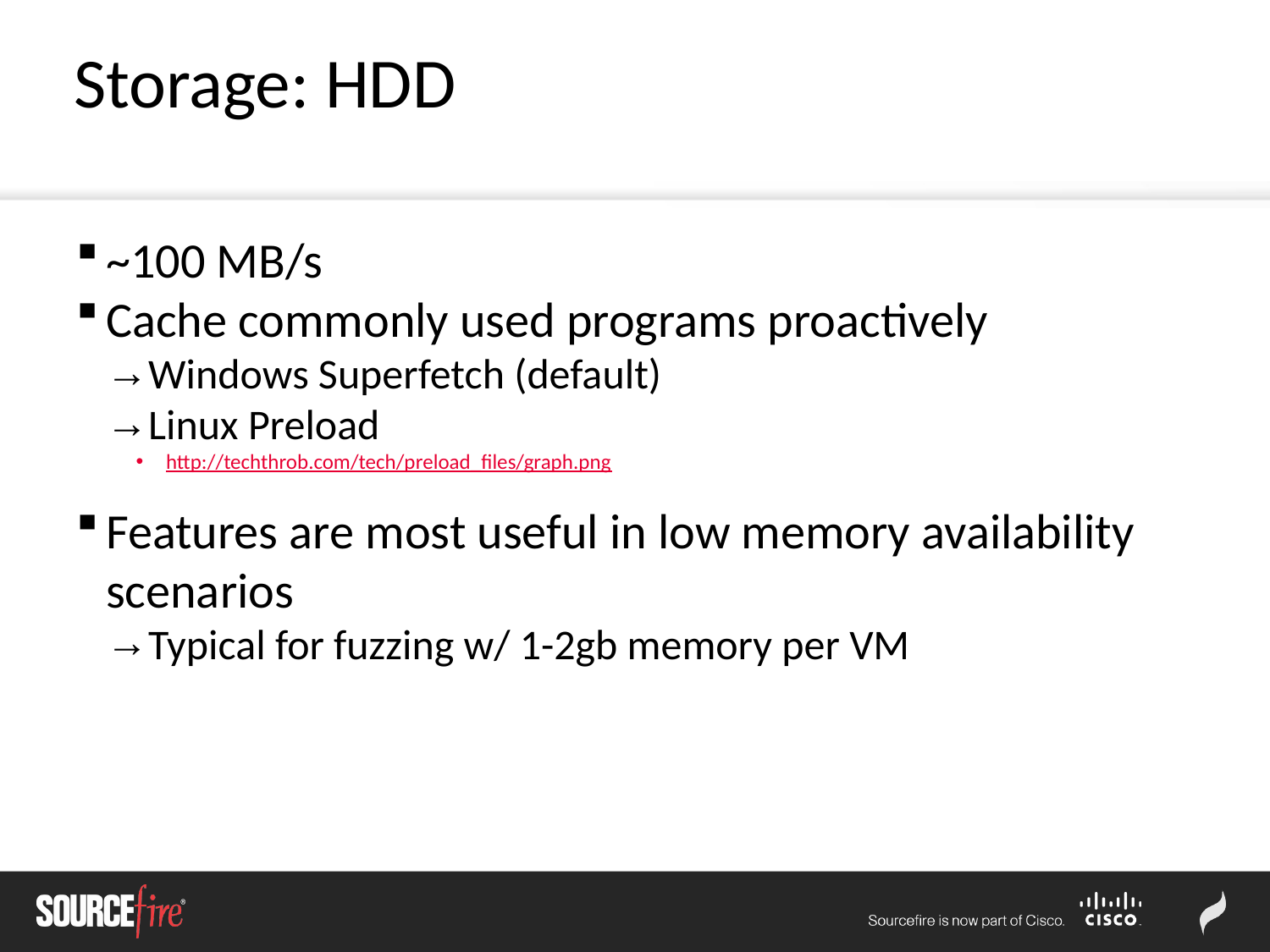

Storage: HDD
~100 MB/s
Cache commonly used programs proactively
Windows Superfetch (default)
Linux Preload
http://techthrob.com/tech/preload_files/graph.png

Features are most useful in low memory availability scenarios
Typical for fuzzing w/ 1-2gb memory per VM